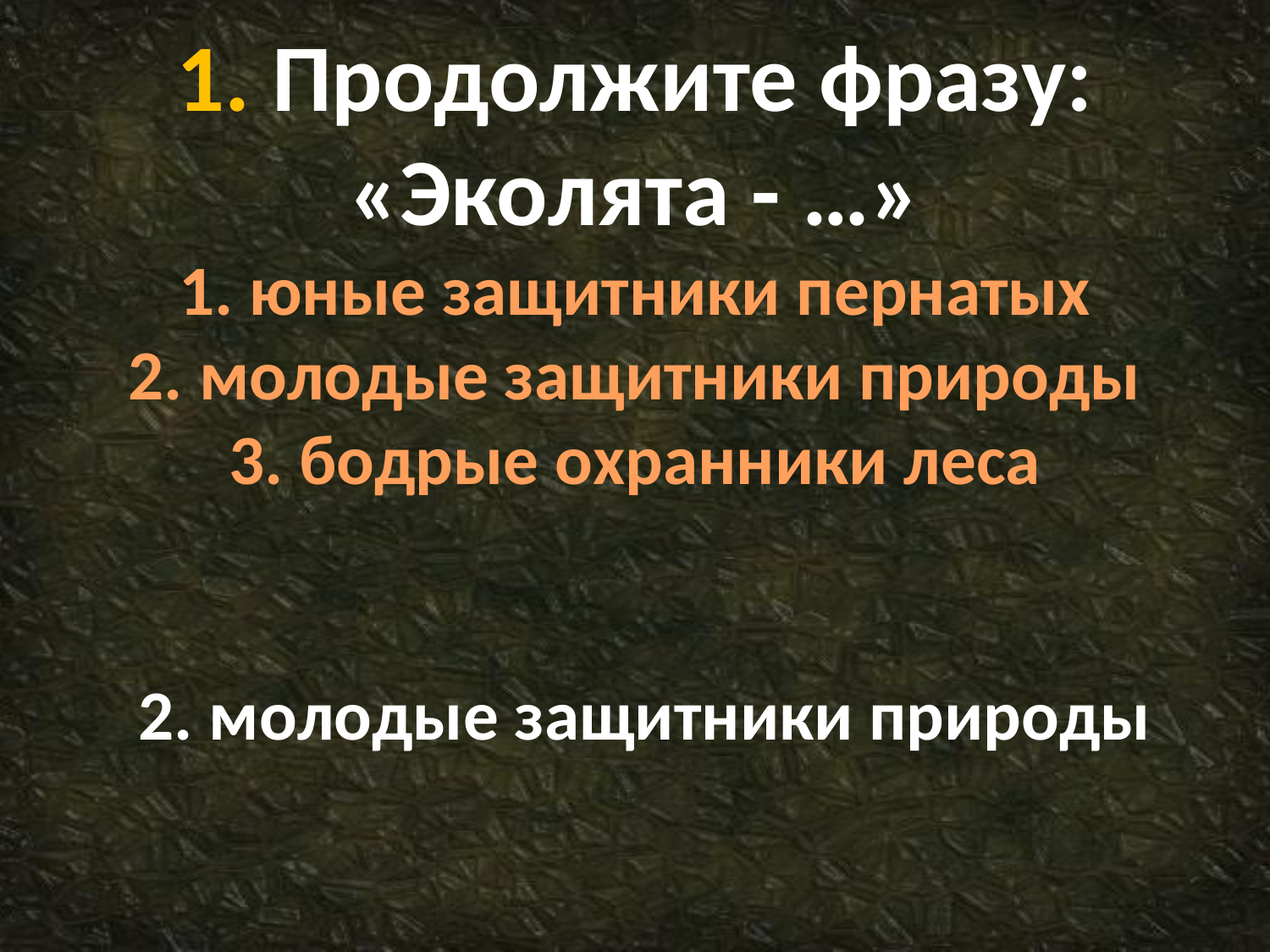

# 1. Продолжите фразу: «Эколята - …» 1. юные защитники пернатых 2. молодые защитники природы 3. бодрые охранники леса
2. молодые защитники природы